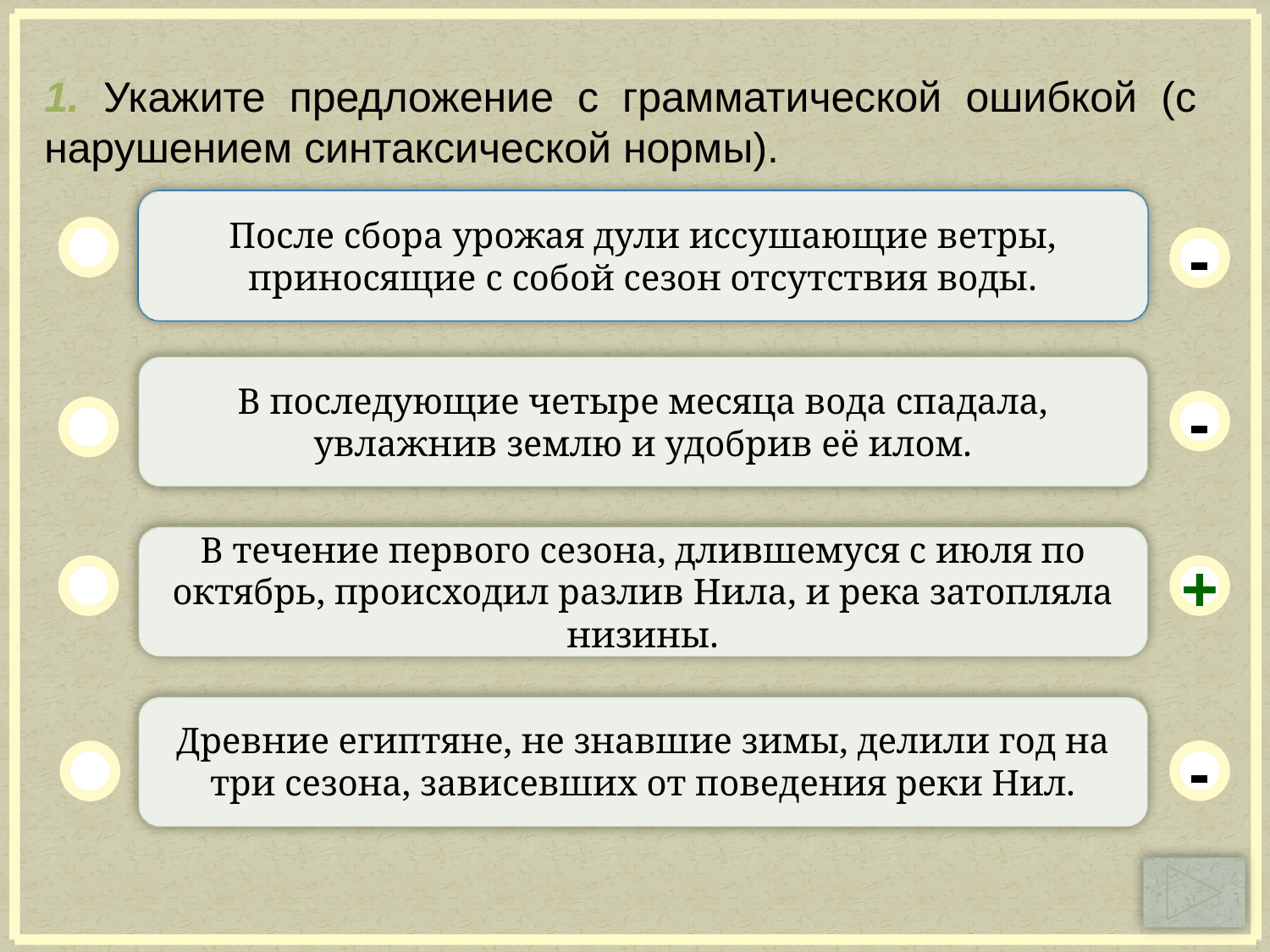

1. Укажите предложение с грамматической ошибкой (с нарушением синтаксической нормы).

После сбора урожая дули иссушающие ветры, приносящие с собой сезон отсутствия воды.

-
В последующие четыре месяца вода спадала, увлажнив землю и удобрив её илом.
-

В течение первого сезона, длившемуся с июля по октябрь, происходил разлив Нила, и река затопляла низины.

+
Древние египтяне, не знавшие зимы, делили год на три сезона, зависевших от поведения реки Нил.
-